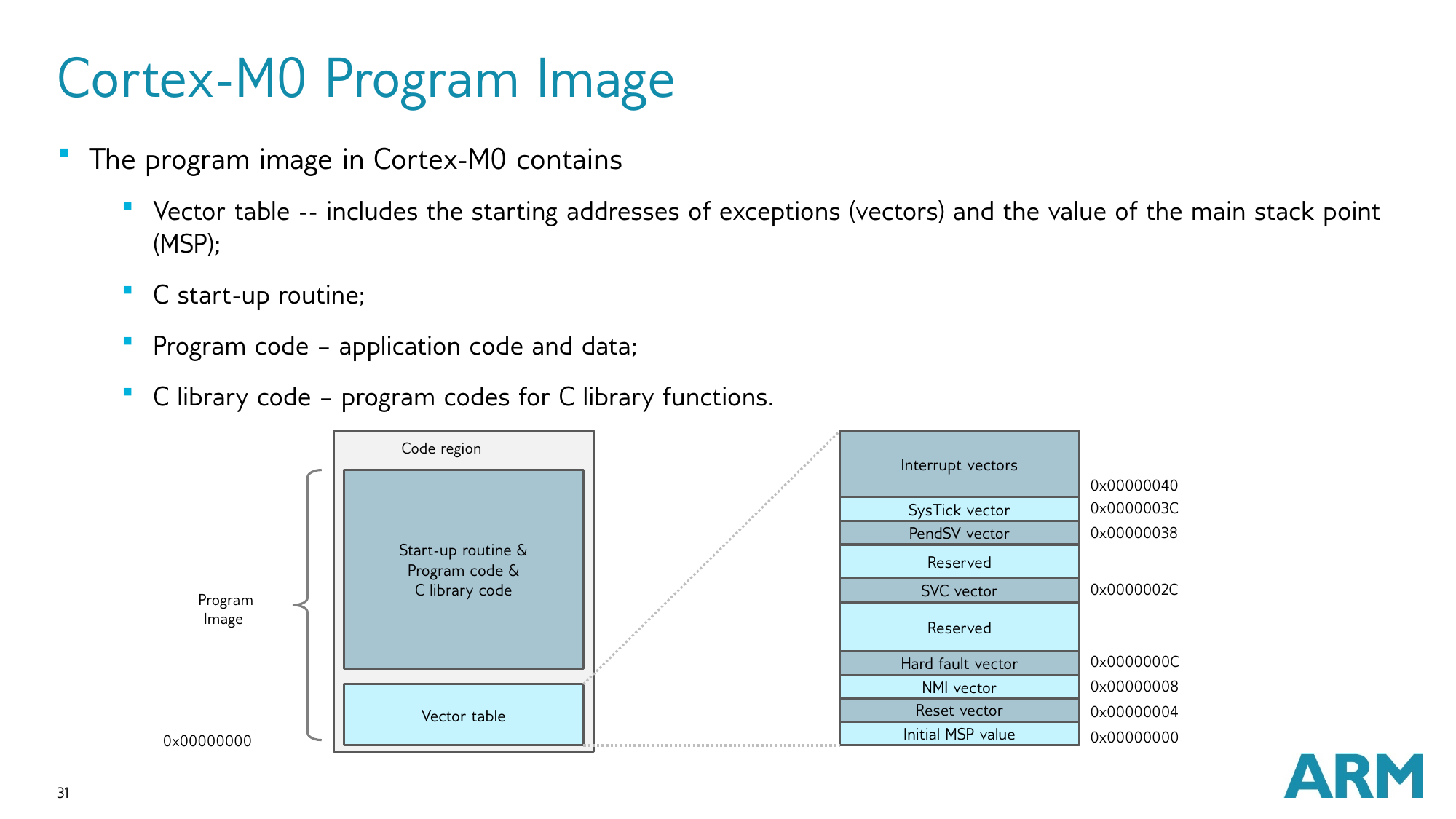

# Cortex-M0 Program Image
The program image in Cortex-M0 contains
Vector table -- includes the starting addresses of exceptions (vectors) and the value of the main stack point (MSP);
C start-up routine;
Program code – application code and data;
C library code – program codes for C library functions.
Interrupt vectors

Code region
Start-up routine &
Program code &
C library code
0x00000040

0x0000003C
SysTick vector
0x00000038
PendSV vector
Reserved
0x0000002C
SVC vector
Program
Image
Reserved
0x0000000C
Hard fault vector
0x00000008
NMI vector
Vector table
0x00000004
Reset vector
Initial MSP value
0x00000000
0x00000000